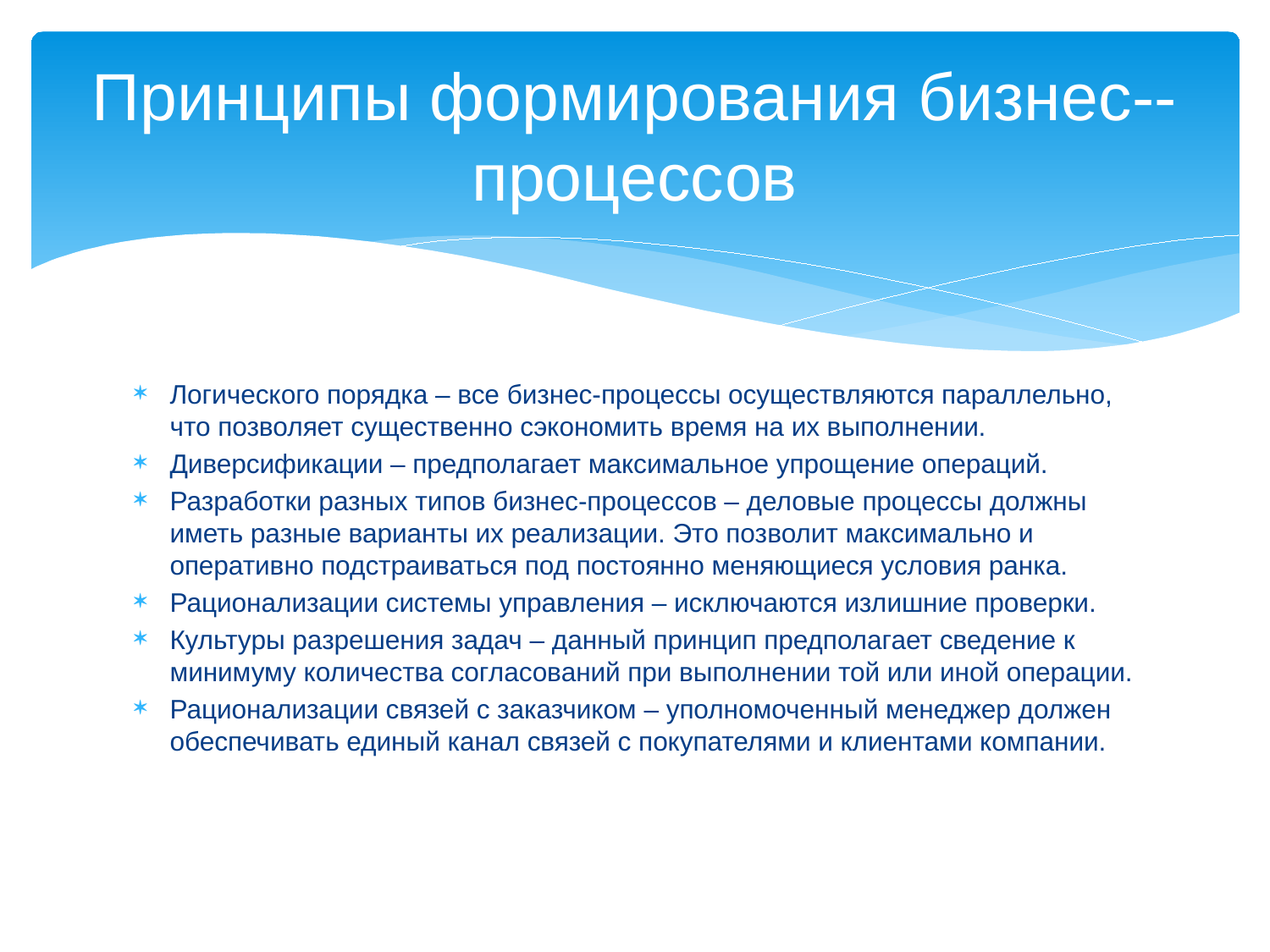

# Принципы формирования бизнес--процессов
Логического порядка – все бизнес-процессы осуществляются параллельно, что позволяет существенно сэкономить время на их выполнении.
Диверсификации – предполагает максимальное упрощение операций.
Разработки разных типов бизнес-процессов – деловые процессы должны иметь разные варианты их реализации. Это позволит максимально и оперативно подстраиваться под постоянно меняющиеся условия ранка.
Рационализации системы управления – исключаются излишние проверки.
Культуры разрешения задач – данный принцип предполагает сведение к минимуму количества согласований при выполнении той или иной операции.
Рационализации связей с заказчиком – уполномоченный менеджер должен обеспечивать единый канал связей с покупателями и клиентами компании.